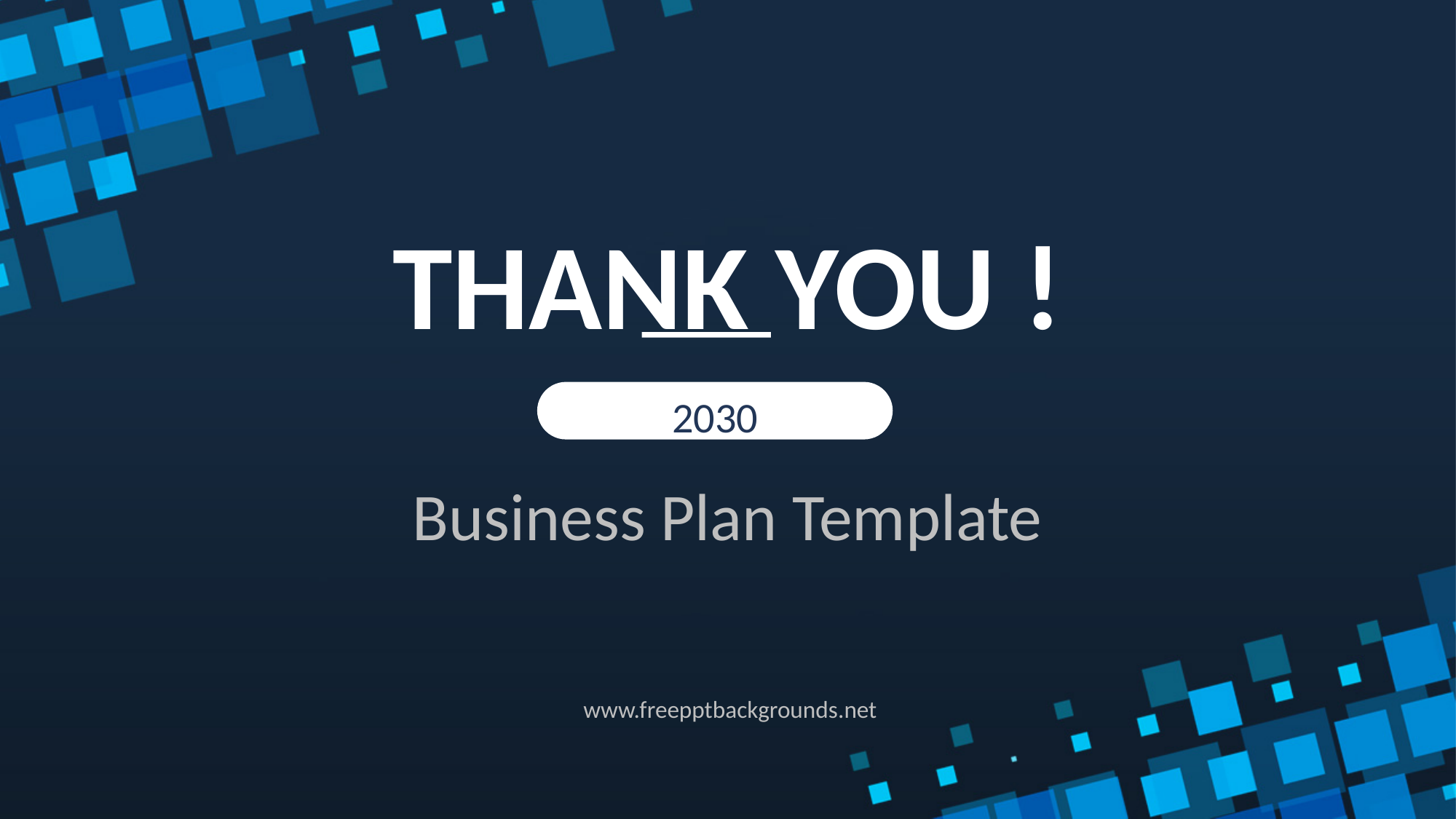

THANK YOU !

2030

Business Plan Template
www.freepptbackgrounds.net